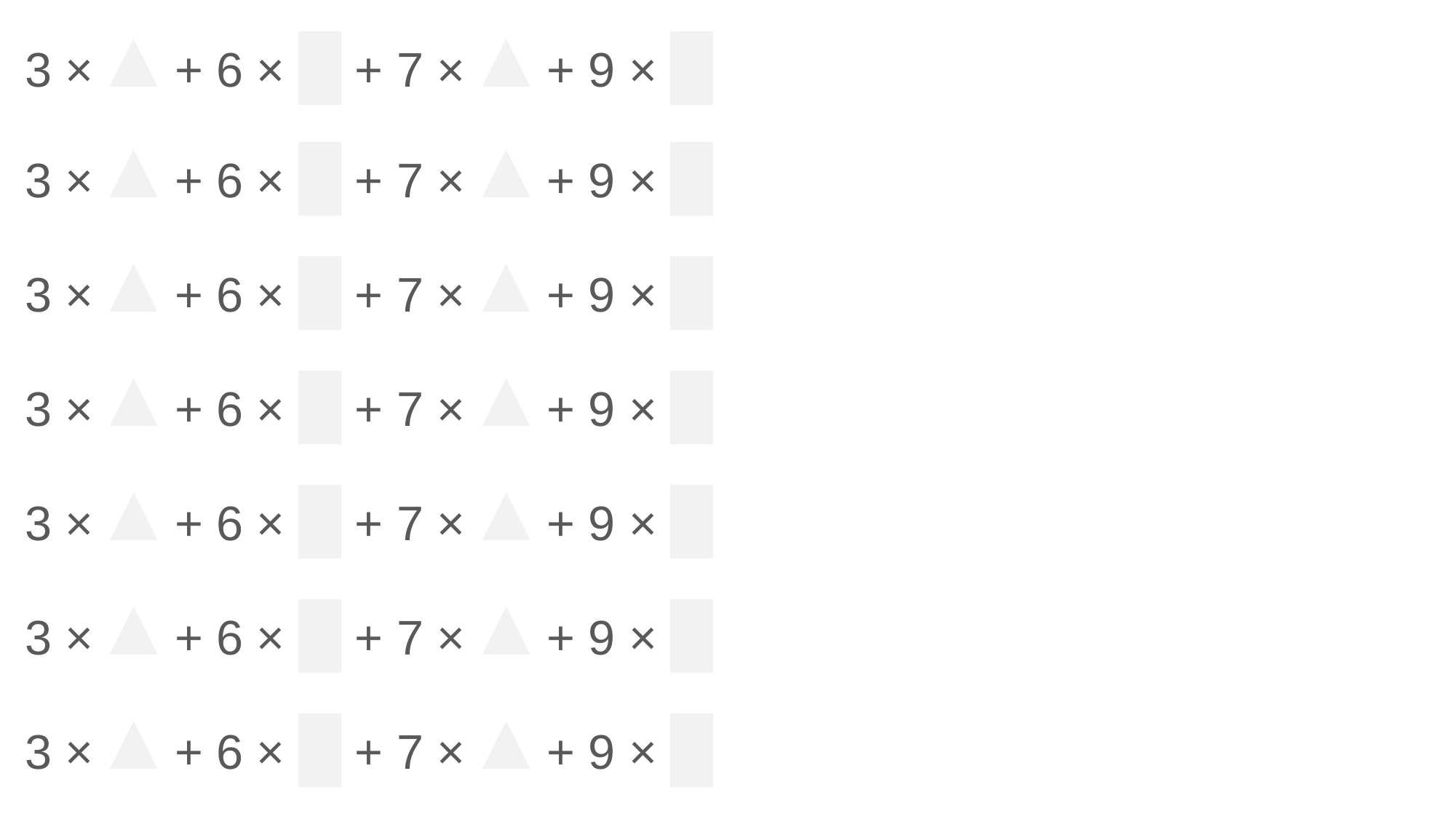

3 ×▲+ 6 × █ + 7 ×▲+ 9 × █
3 ×▲+ 6 × █ + 7 ×▲+ 9 × █
3 ×▲+ 6 × █ + 7 ×▲+ 9 × █
3 ×▲+ 6 × █ + 7 ×▲+ 9 × █
3 ×▲+ 6 × █ + 7 ×▲+ 9 × █
3 ×▲+ 6 × █ + 7 ×▲+ 9 × █
3 ×▲+ 6 × █ + 7 ×▲+ 9 × █